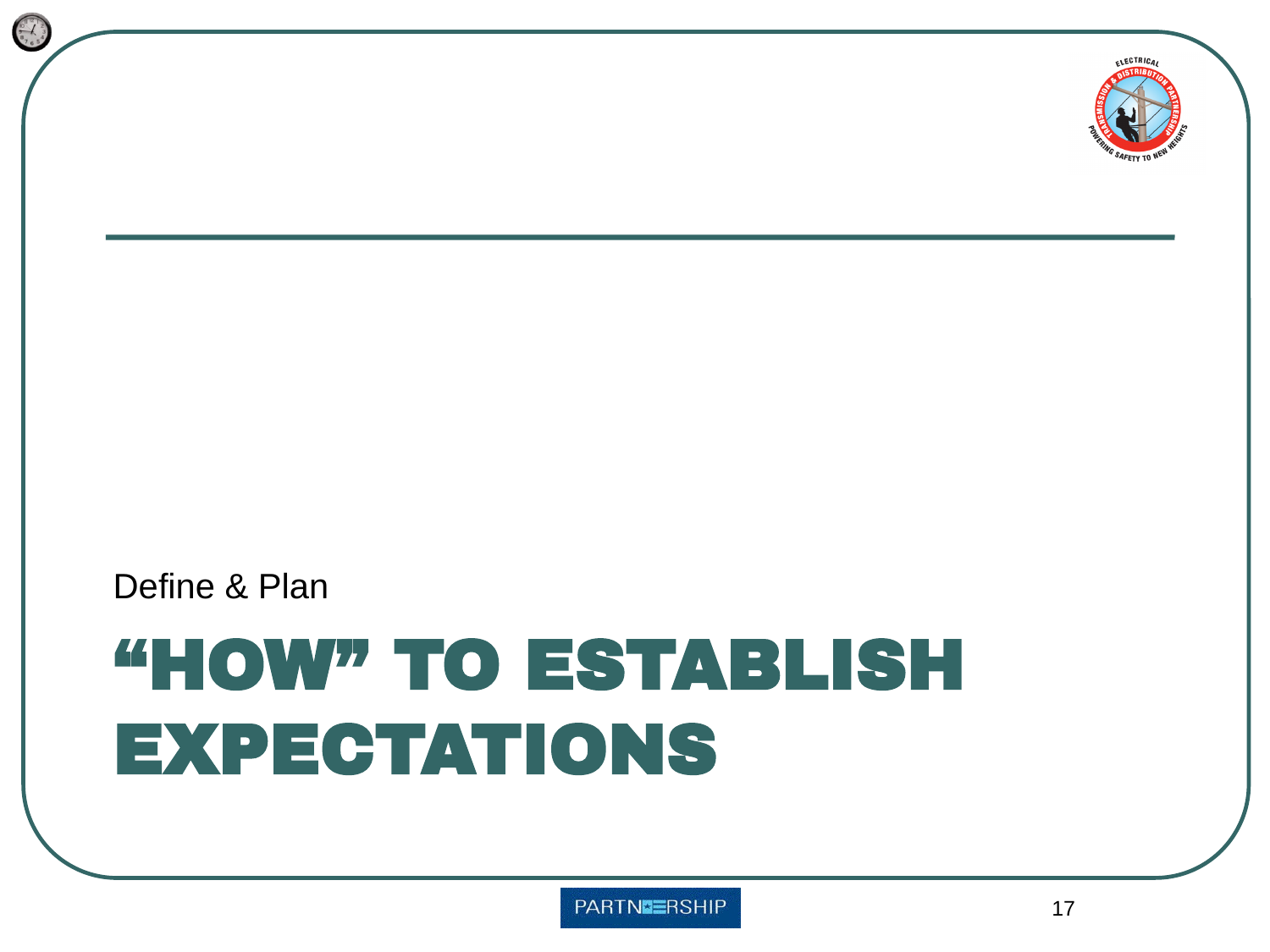

Define & Plan
# “HOW” to establish  Expectations
17